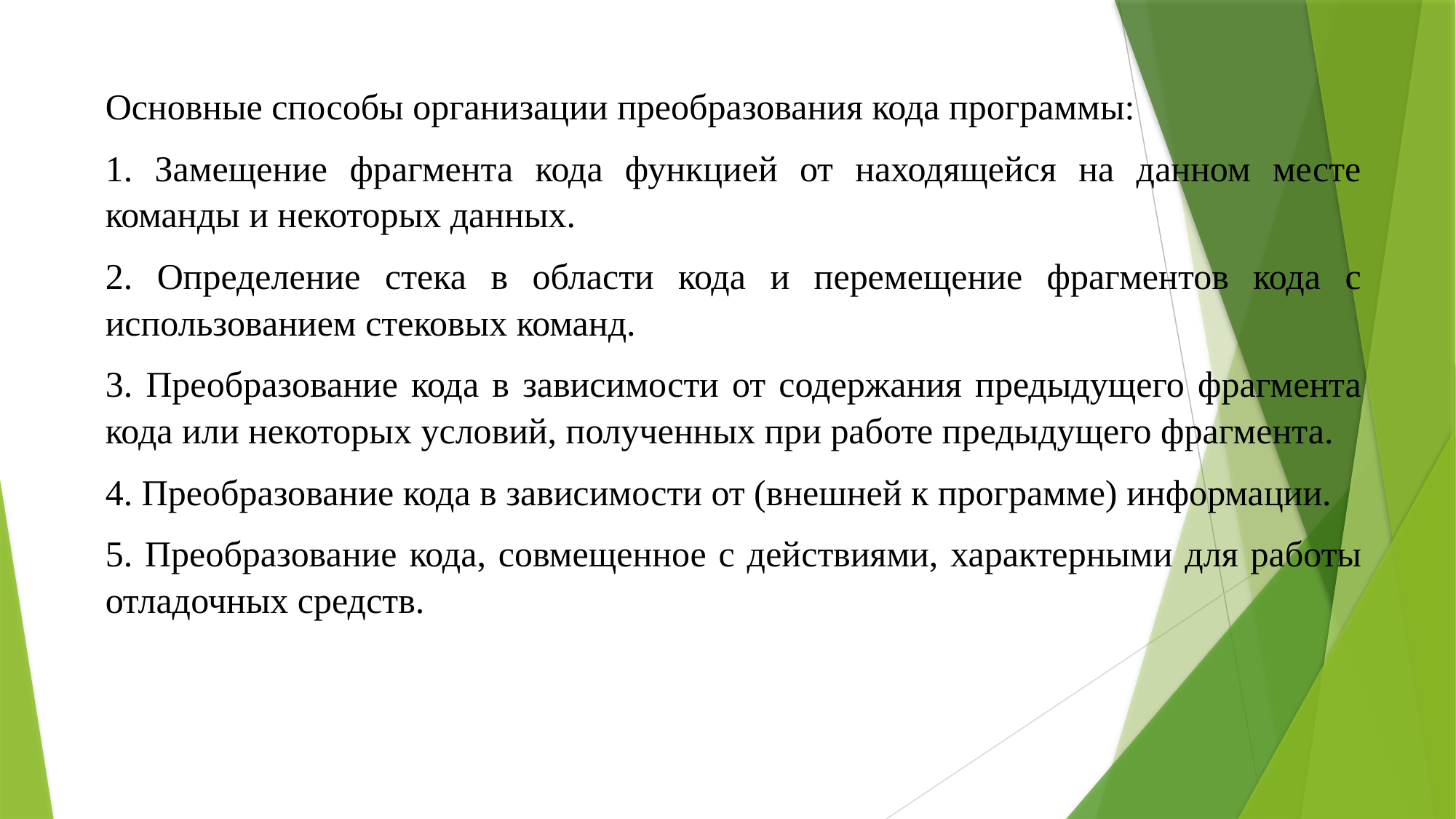

Основные способы организации преобразования кода программы:
1. Замещение фрагмента кода функцией от находящейся на данном месте команды и некоторых данных.
2. Определение стека в области кода и перемещение фрагментов кода с использованием стековых команд.
3. Преобразование кода в зависимости от содержания предыдущего фрагмента кода или некоторых условий, полученных при работе предыдущего фрагмента.
4. Преобразование кода в зависимости от (внешней к программе) информации.
5. Преобразование кода, совмещенное с действиями, характерными для работы отладочных средств.